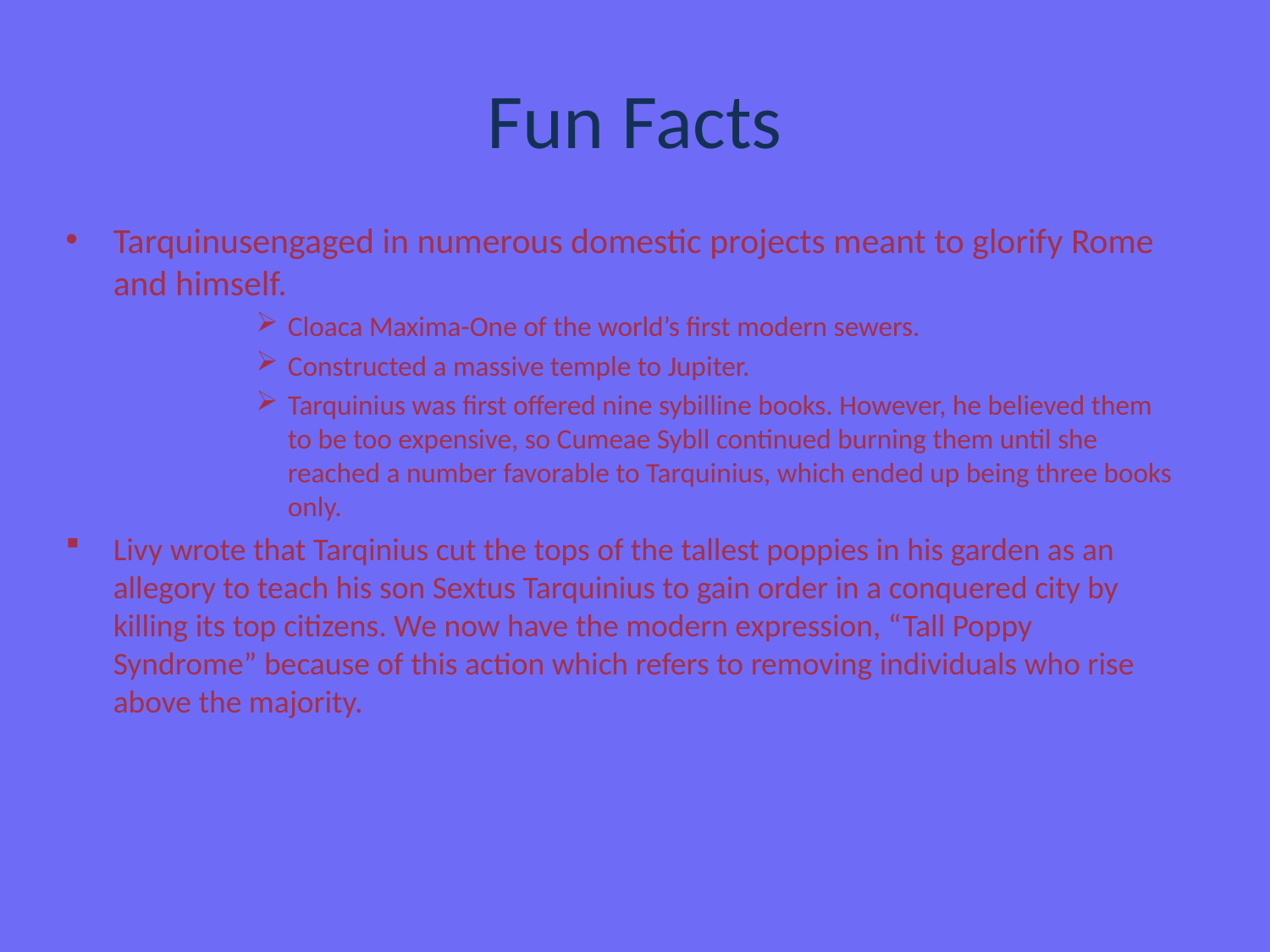

# Fun Facts
Tarquinusengaged in numerous domestic projects meant to glorify Rome and himself.
Cloaca Maxima-One of the world’s first modern sewers.
Constructed a massive temple to Jupiter.
Tarquinius was first offered nine sybilline books. However, he believed them to be too expensive, so Cumeae Sybll continued burning them until she reached a number favorable to Tarquinius, which ended up being three books only.
Livy wrote that Tarqinius cut the tops of the tallest poppies in his garden as an allegory to teach his son Sextus Tarquinius to gain order in a conquered city by killing its top citizens. We now have the modern expression, “Tall Poppy Syndrome” because of this action which refers to removing individuals who rise above the majority.